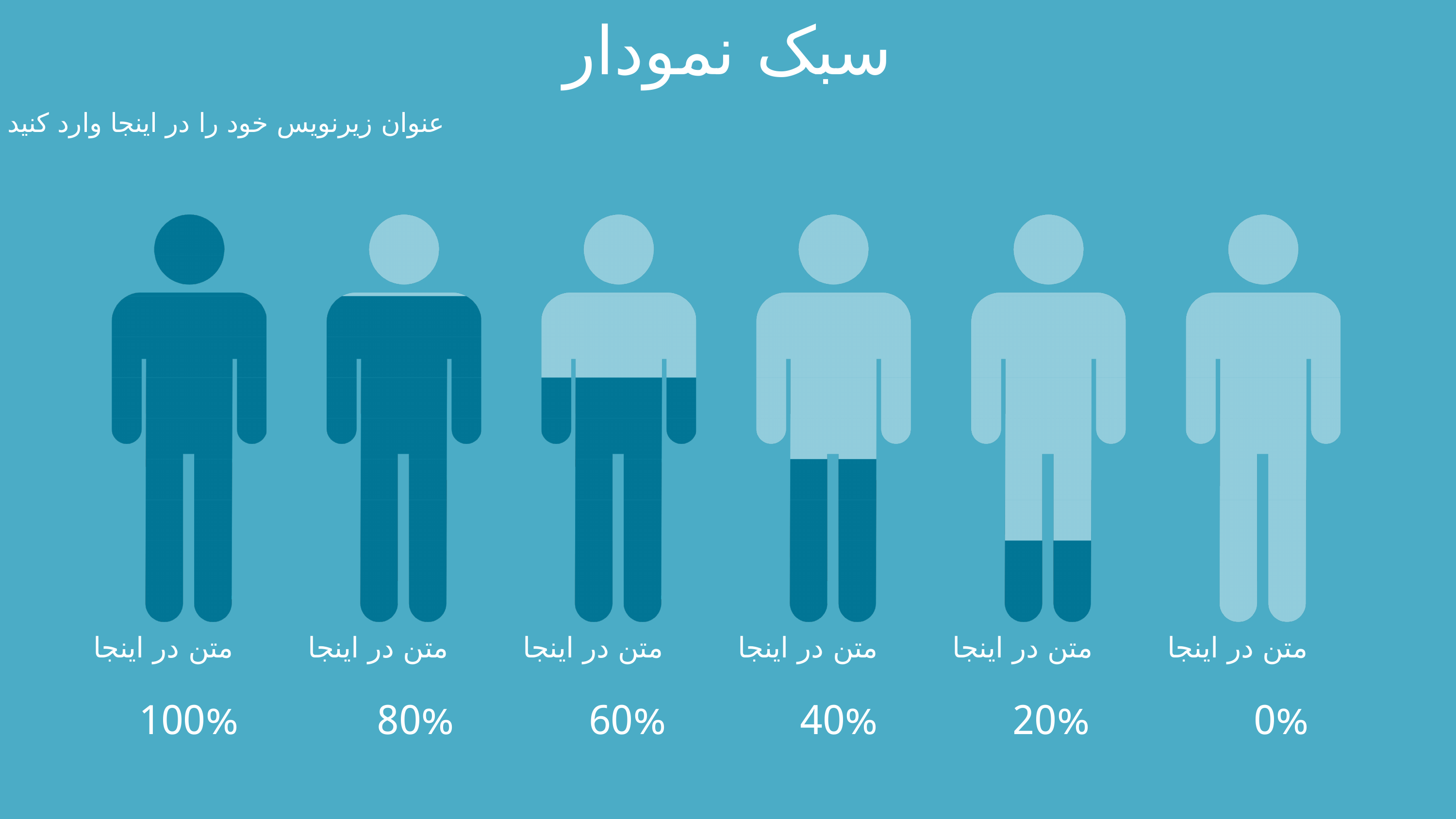

سبک نمودار
عنوان زیرنویس خود را در اینجا وارد کنید

متن در اینجا

متن در اینجا

متن در اینجا

متن در اینجا

متن در اینجا

متن در اینجا

100%
80%
60%
40%
20%
0%